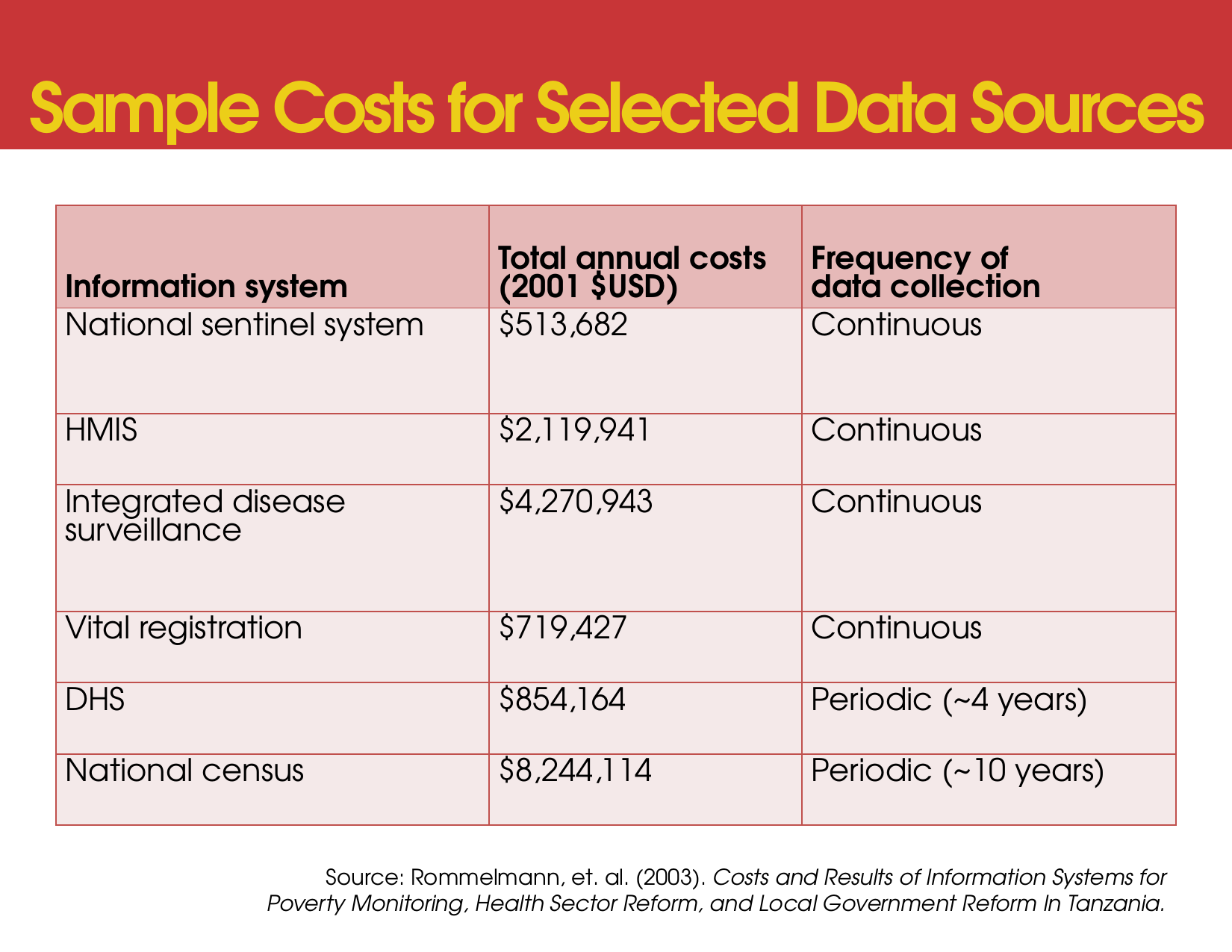

# Sample Costs for Selected Data Sources
| Information system | Total annual costs (2001 $USD) | Frequency of data collection |
| --- | --- | --- |
| National sentinel system | $513,682 | Continuous |
| HMIS | $2,119,941 | Continuous |
| Integrated disease surveillance | $4,270,943 | Continuous |
| Vital registration | $719,427 | Continuous |
| DHS | $854,164 | Periodic (~4 years) |
| National census | $8,244,114 | Periodic (~10 years) |
Source: Rommelmann, et. al. (2003). Costs and Results of Information Systems for Poverty Monitoring, Health Sector Reform, and Local Government Reform In Tanzania.